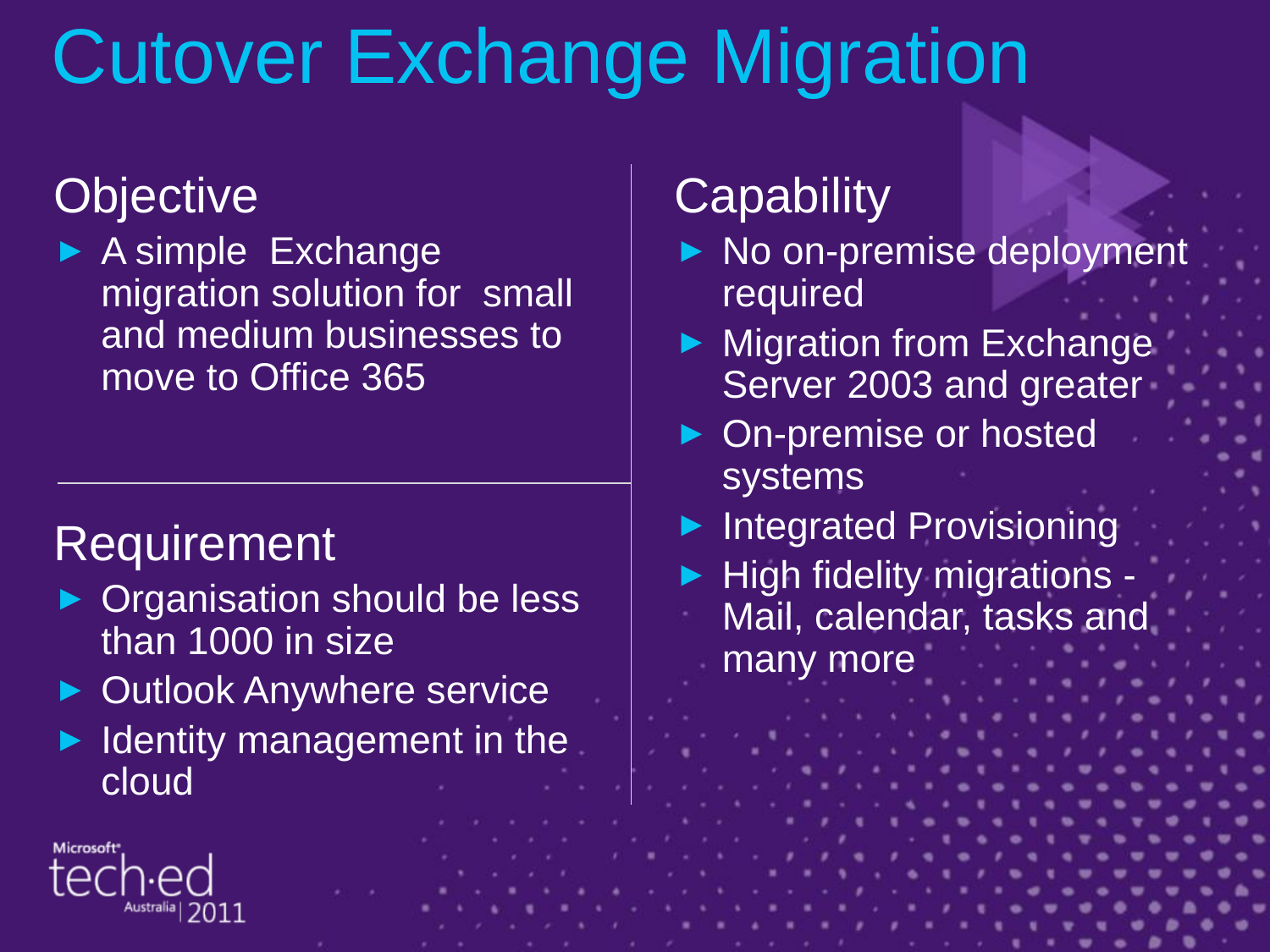

# Cutover Exchange Migration
Objective
A simple  Exchange migration solution for  small and medium businesses to move to Office 365
Capability
No on-premise deployment required
Migration from Exchange Server 2003 and greater
On-premise or hosted systems
Integrated Provisioning
High fidelity migrations - Mail, calendar, tasks and many more
Requirement
Organisation should be less than 1000 in size
Outlook Anywhere service
Identity management in the cloud